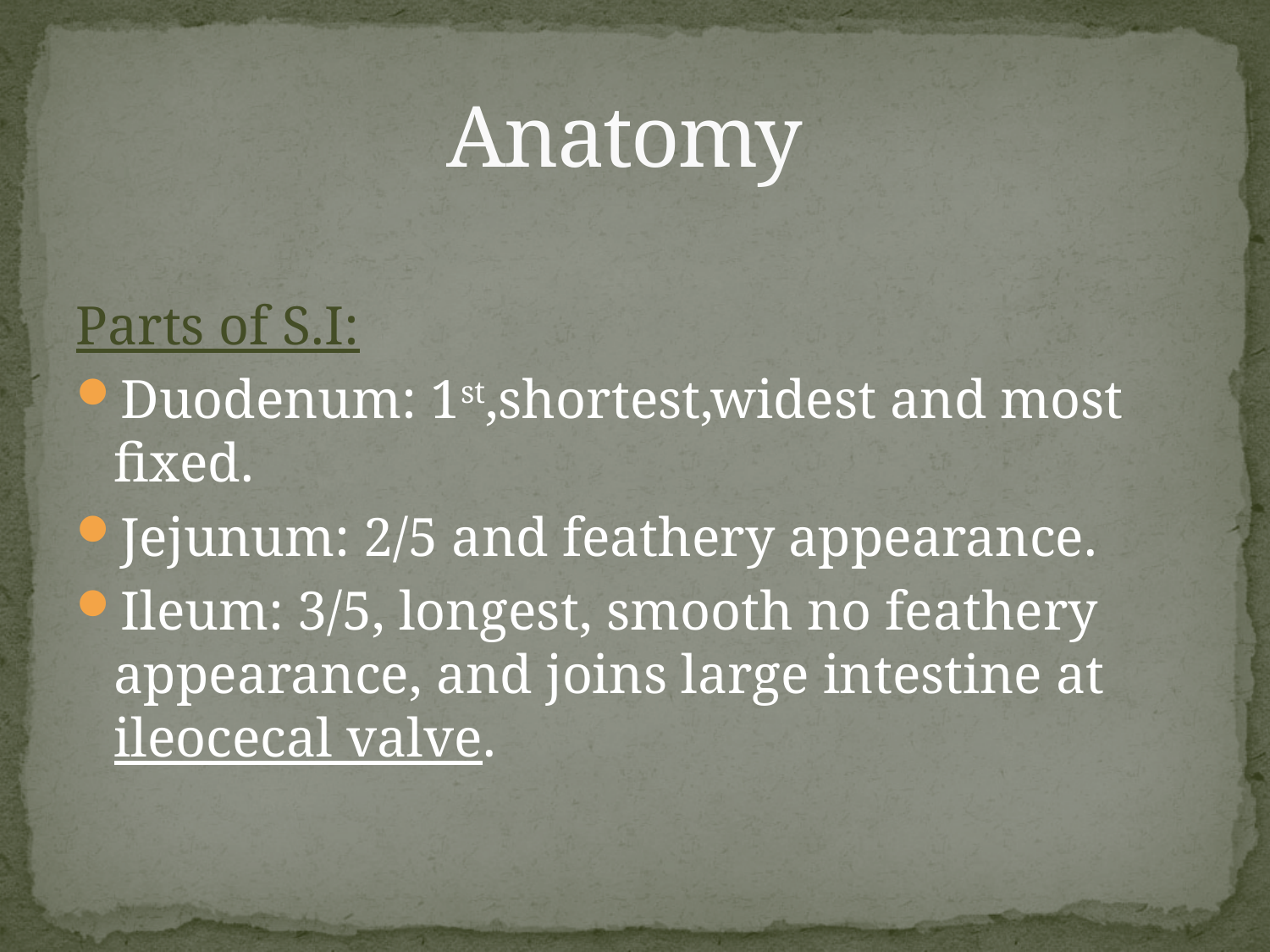

# Anatomy

Parts of S.I:
Duodenum: 1st,shortest,widest and most fixed.
Jejunum: 2/5 and feathery appearance.
Ileum: 3/5, longest, smooth no feathery appearance, and joins large intestine at ileocecal valve.